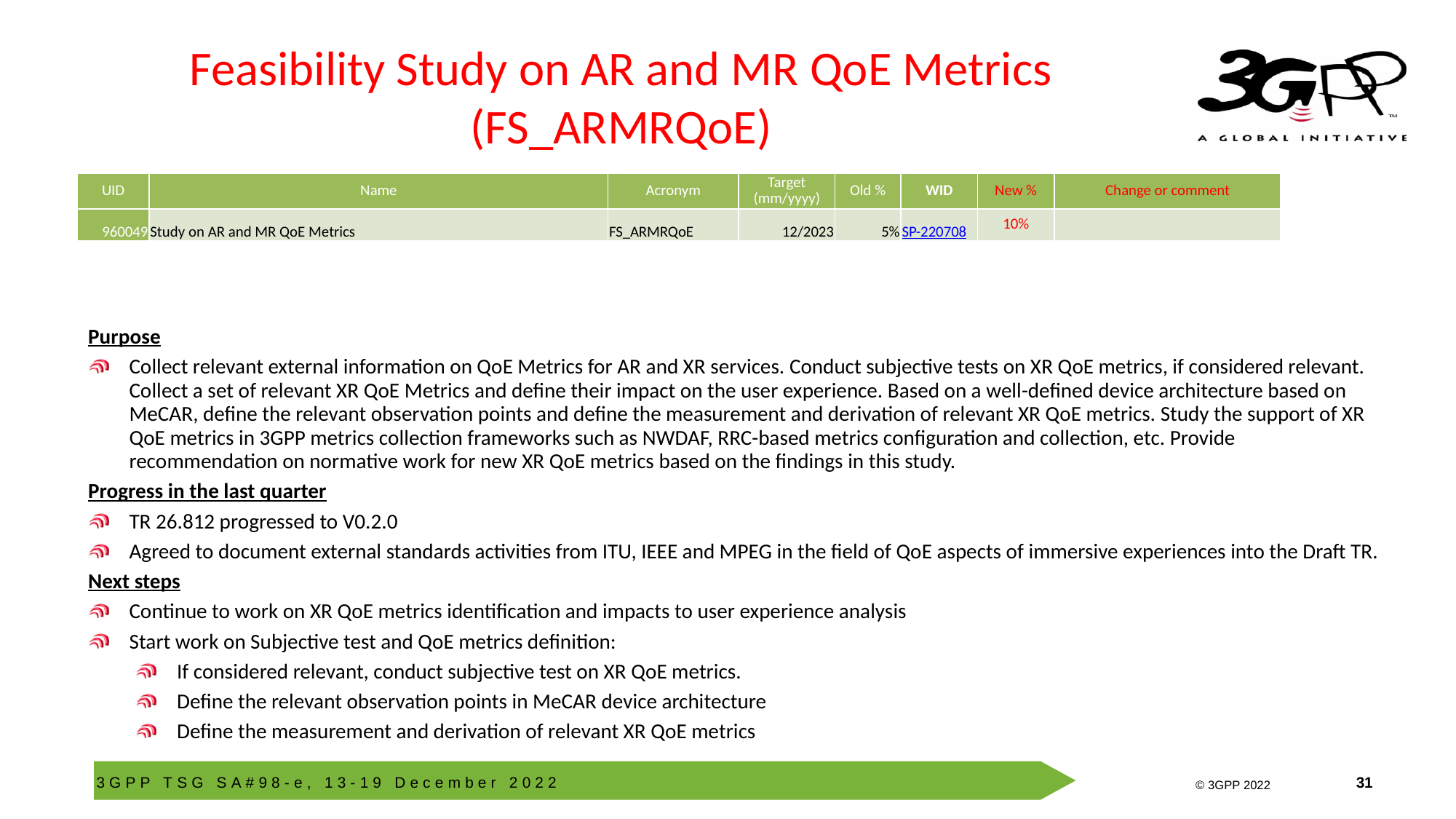

# Feasibility Study on AR and MR QoE Metrics (FS_ARMRQoE)
| UID | Name | Acronym | Target (mm/yyyy) | Old % | WID | New % | Change or comment |
| --- | --- | --- | --- | --- | --- | --- | --- |
| 960049 | Study on AR and MR QoE Metrics | FS\_ARMRQoE | 12/2023 | 5% | SP-220708 | 10% |  |
Purpose
Collect relevant external information on QoE Metrics for AR and XR services. Conduct subjective tests on XR QoE metrics, if considered relevant. Collect a set of relevant XR QoE Metrics and define their impact on the user experience. Based on a well-defined device architecture based on MeCAR, define the relevant observation points and define the measurement and derivation of relevant XR QoE metrics. Study the support of XR QoE metrics in 3GPP metrics collection frameworks such as NWDAF, RRC-based metrics configuration and collection, etc. Provide recommendation on normative work for new XR QoE metrics based on the findings in this study.
Progress in the last quarter
TR 26.812 progressed to V0.2.0
Agreed to document external standards activities from ITU, IEEE and MPEG in the field of QoE aspects of immersive experiences into the Draft TR.
Next steps
Continue to work on XR QoE metrics identification and impacts to user experience analysis
Start work on Subjective test and QoE metrics definition:
If considered relevant, conduct subjective test on XR QoE metrics.
Define the relevant observation points in MeCAR device architecture
Define the measurement and derivation of relevant XR QoE metrics